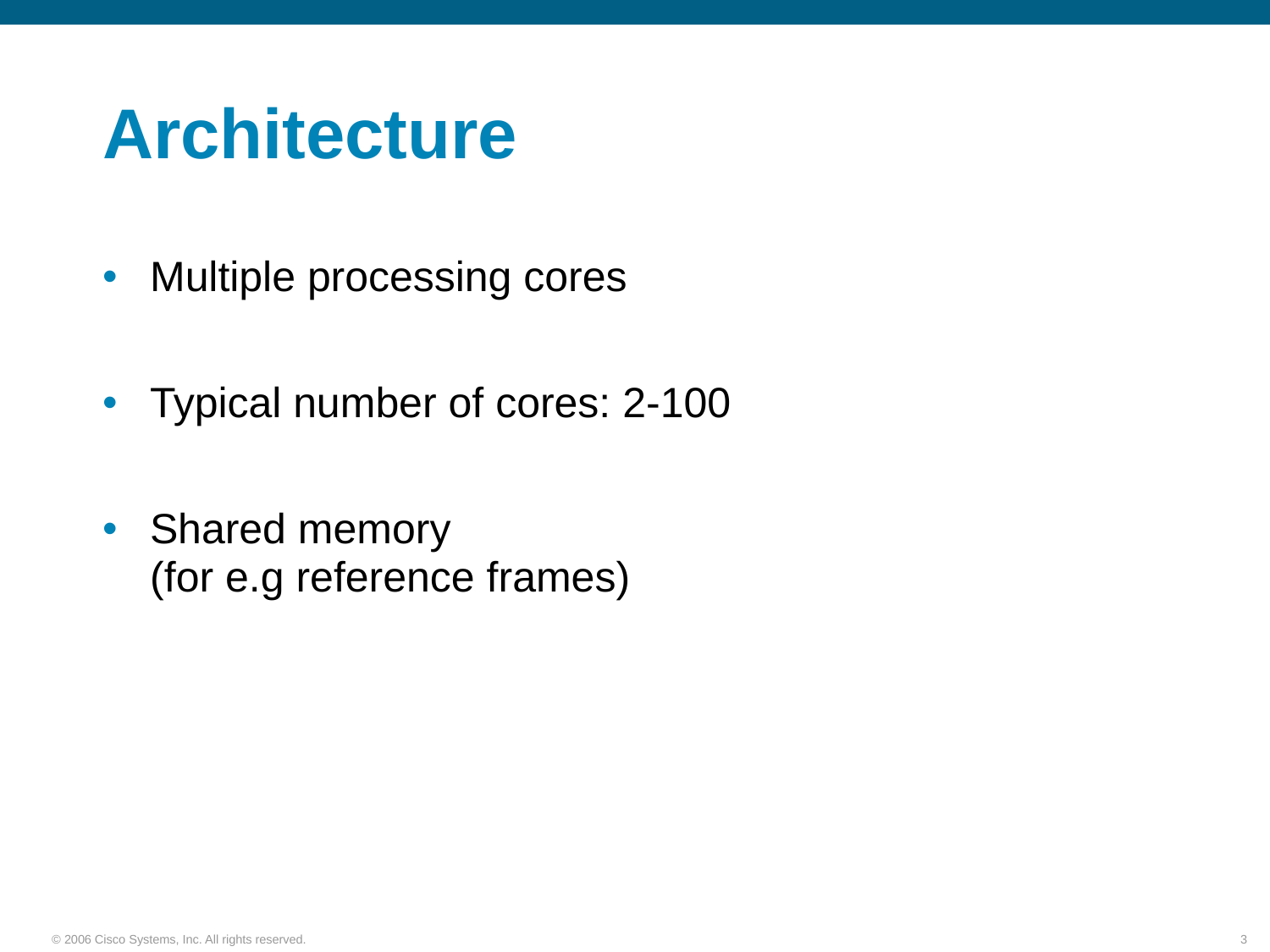

# Architecture
Multiple processing cores

Typical number of cores: 2-100

Shared memory
(for e.g reference frames)